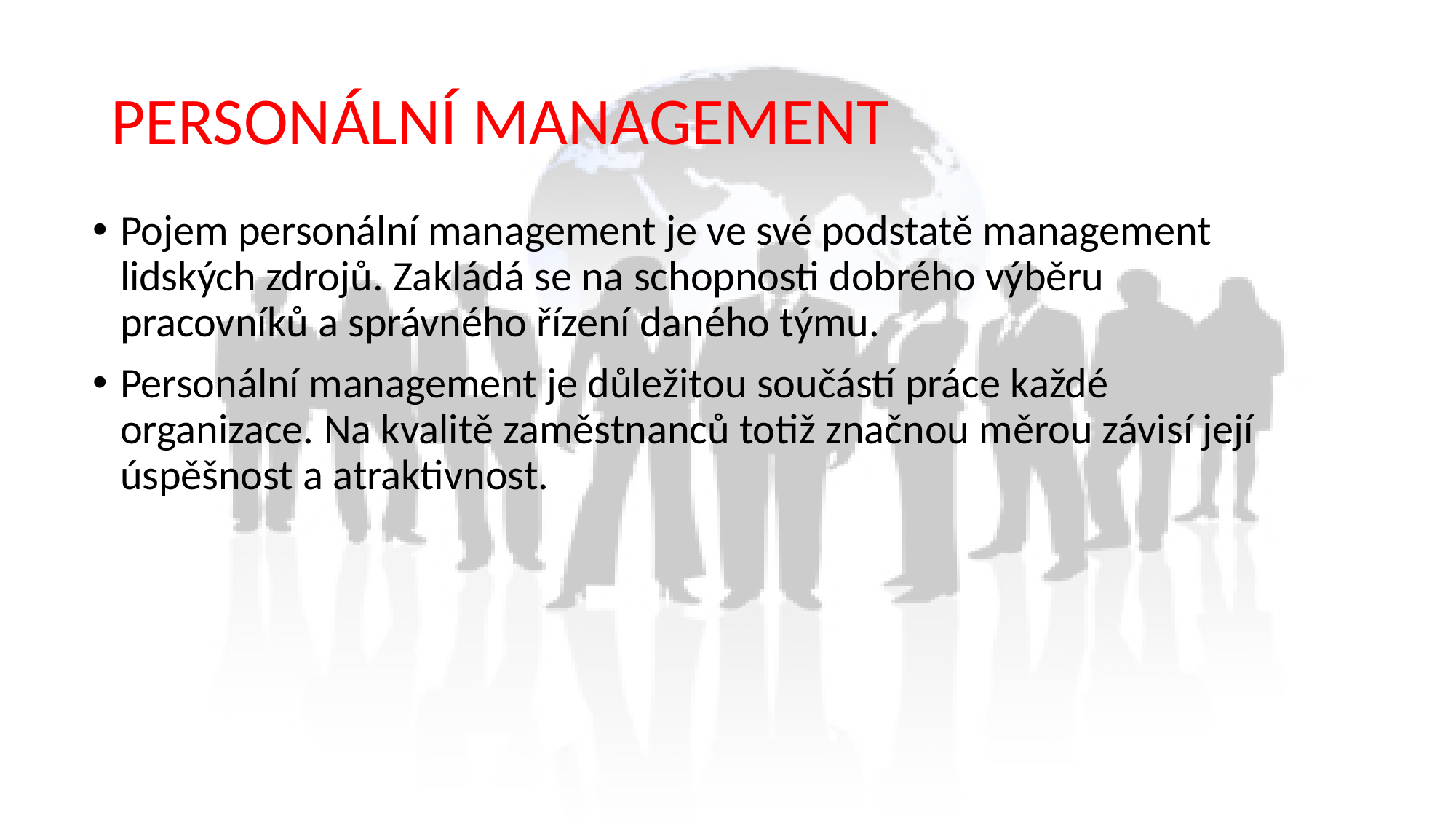

# PERSONÁLNÍ MANAGEMENT
Pojem personální management je ve své podstatě management lidských zdrojů. Zakládá se na schopnosti dobrého výběru pracovníků a správného řízení daného týmu.
Personální management je důležitou součástí práce každé organizace. Na kvalitě zaměstnanců totiž značnou měrou závisí její úspěšnost a atraktivnost.